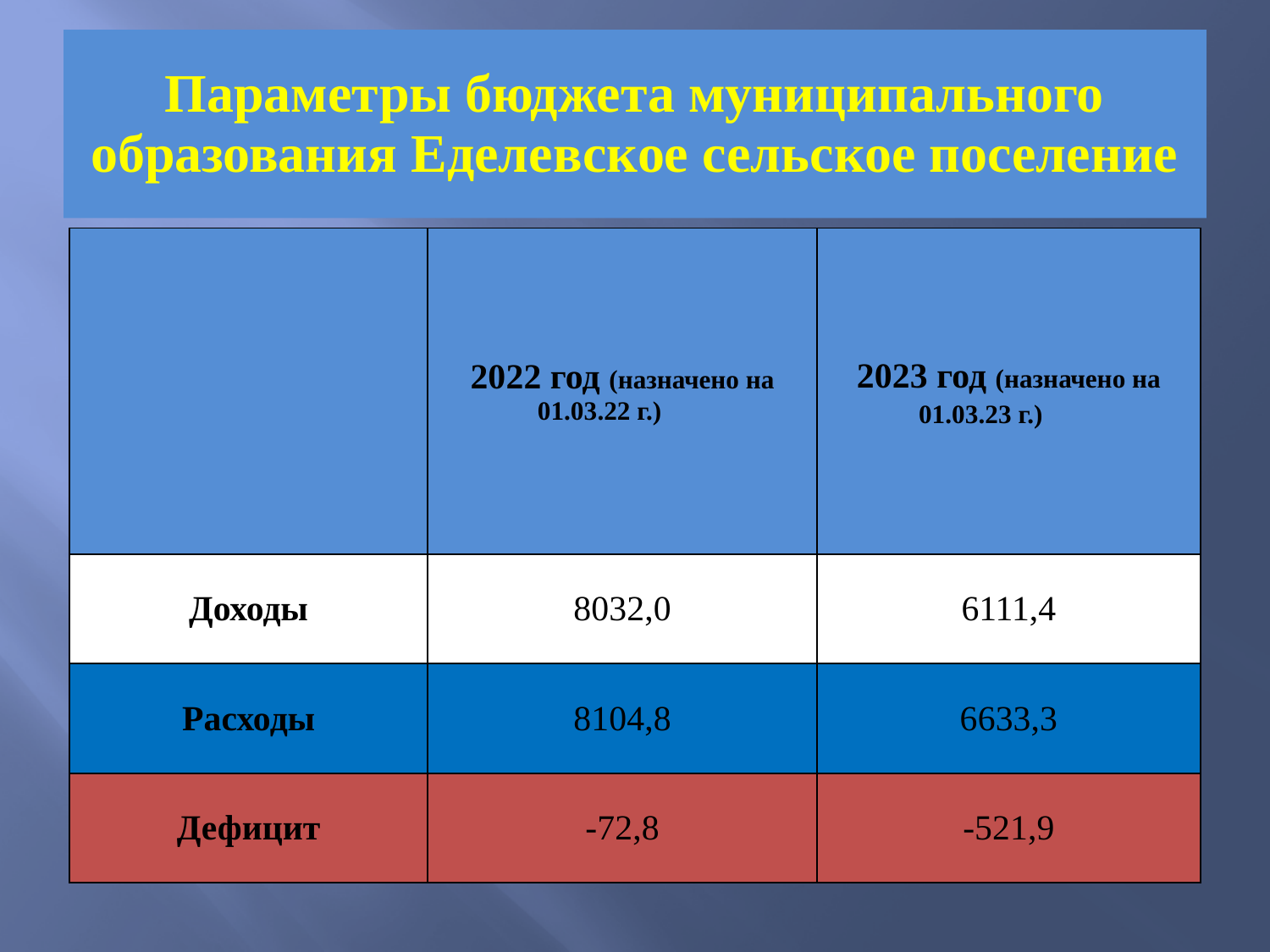

# Параметры бюджета муниципального образования Еделевское сельское поселение
|  | 2022 год (назначено на 01.03.22 г.) | 2023 год (назначено на 01.03.23 г.) |
| --- | --- | --- |
| Доходы | 8032,0 | 6111,4 |
| Расходы | 8104,8 | 6633,3 |
| Дефицит | -72,8 | -521,9 |